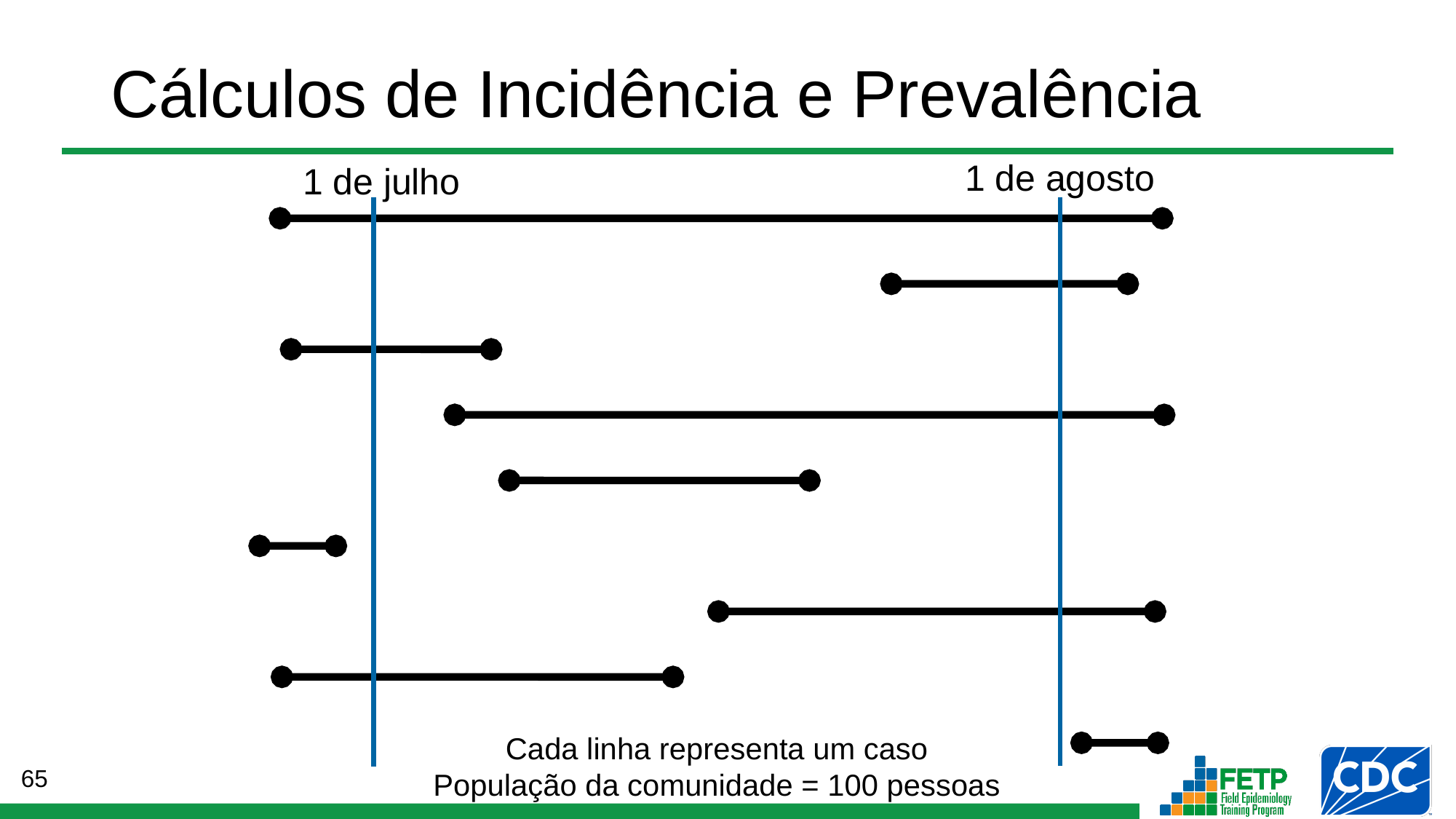

# Cálculos de Incidência e Prevalência
1 de agosto
1 de julho

Cada linha representa um caso
População da comunidade = 100 pessoas